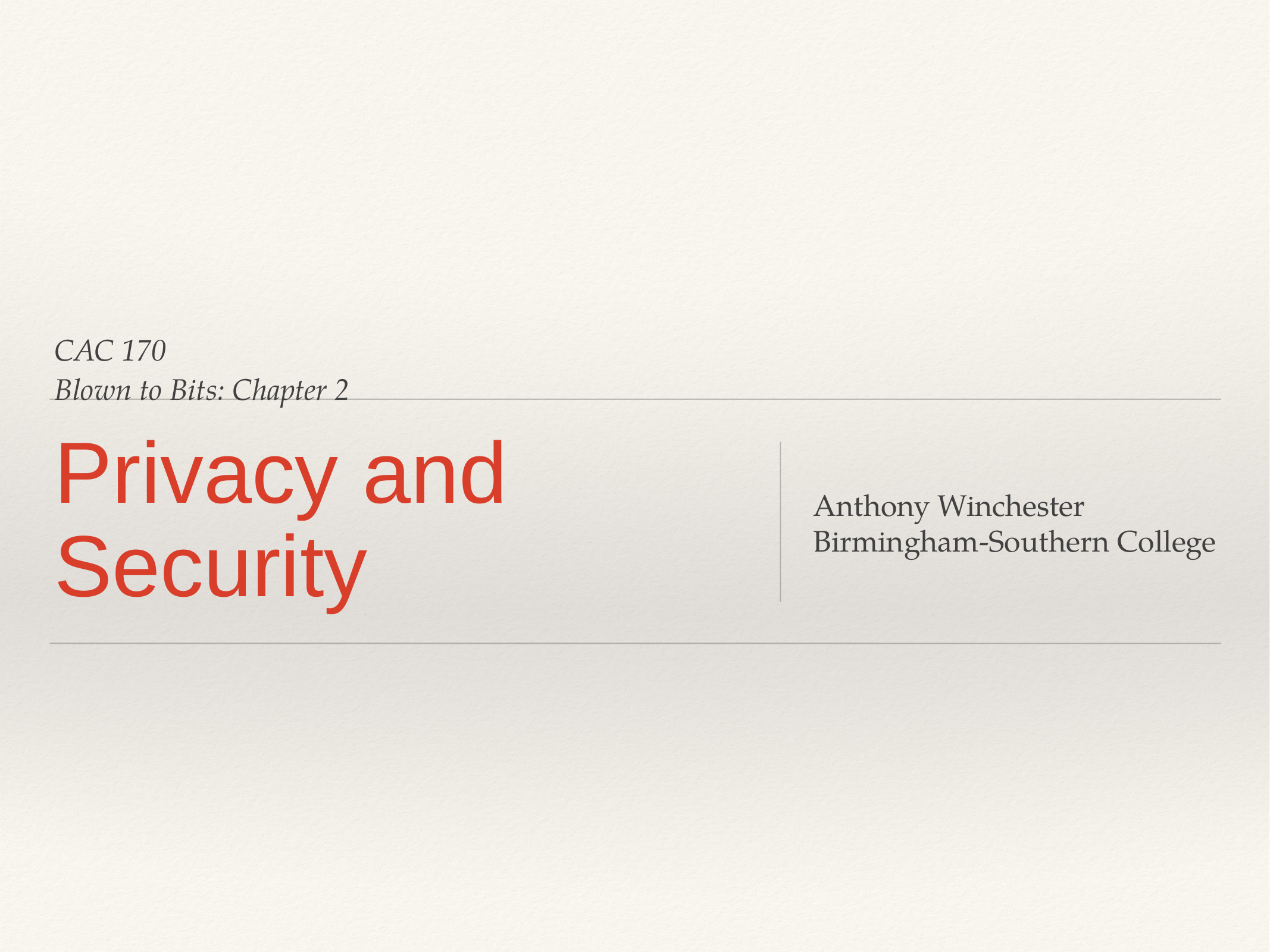

CAC 170
Blown to Bits: Chapter 2
# Privacy and Security
Anthony Winchester
Birmingham-Southern College